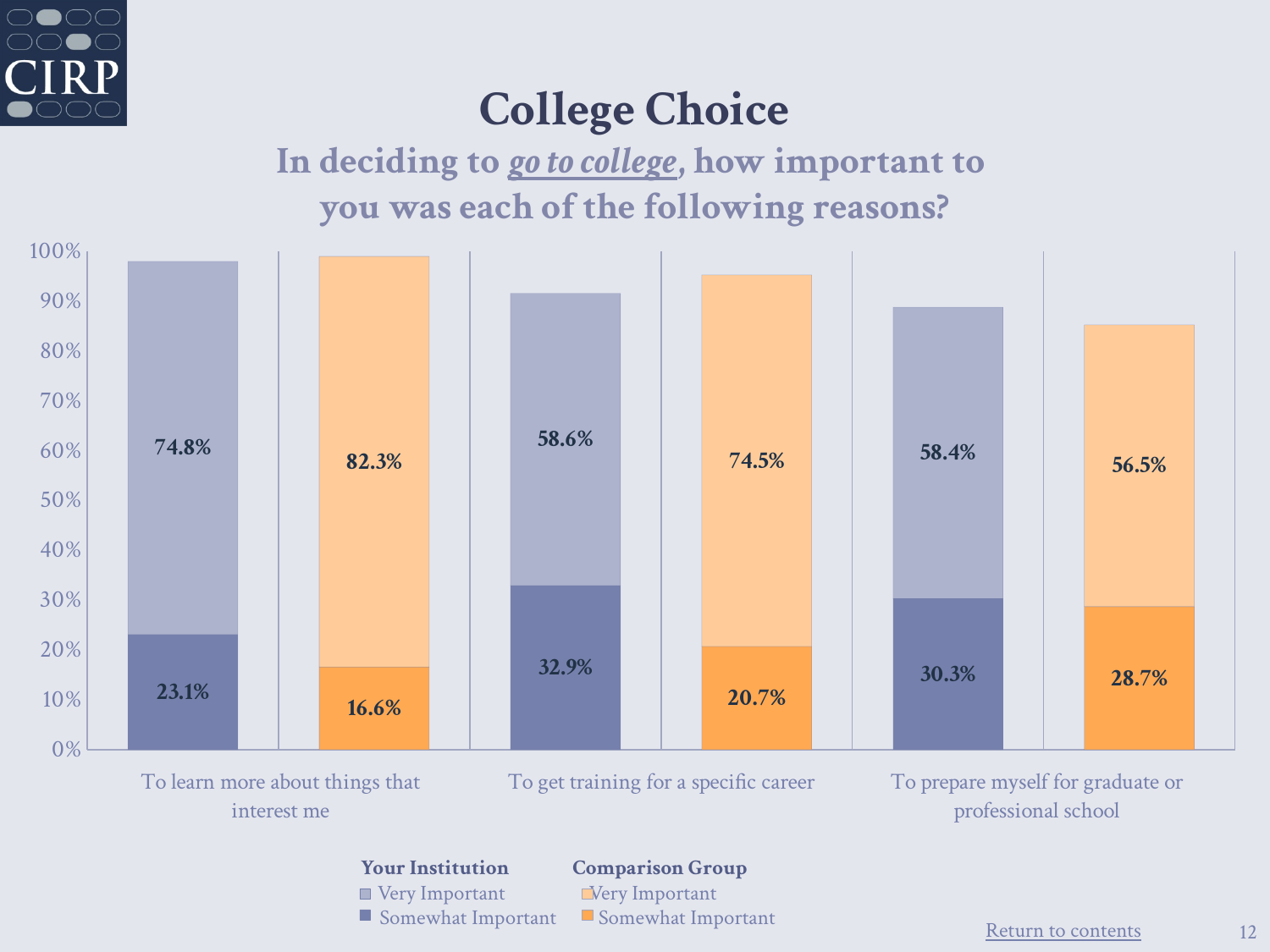

# College Choice In deciding to go to college, how important to you was each of the following reasons?

### Chart

| Category |  |  |
|---|---|---|
|  Your Institution | 0.231 | 0.748 |
| Comparison Group | 0.166 | 0.823 |
| Your Institution | 0.329 | 0.586 |
| Comparison Group | 0.207 | 0.745 |
| Your Institution | 0.303 | 0.584 |
| Comparison Group | 0.287 | 0.565 |
 Your Institution               Comparison Group
     Very Important                  Very Important
     Somewhat Important         Somewhat Important
12